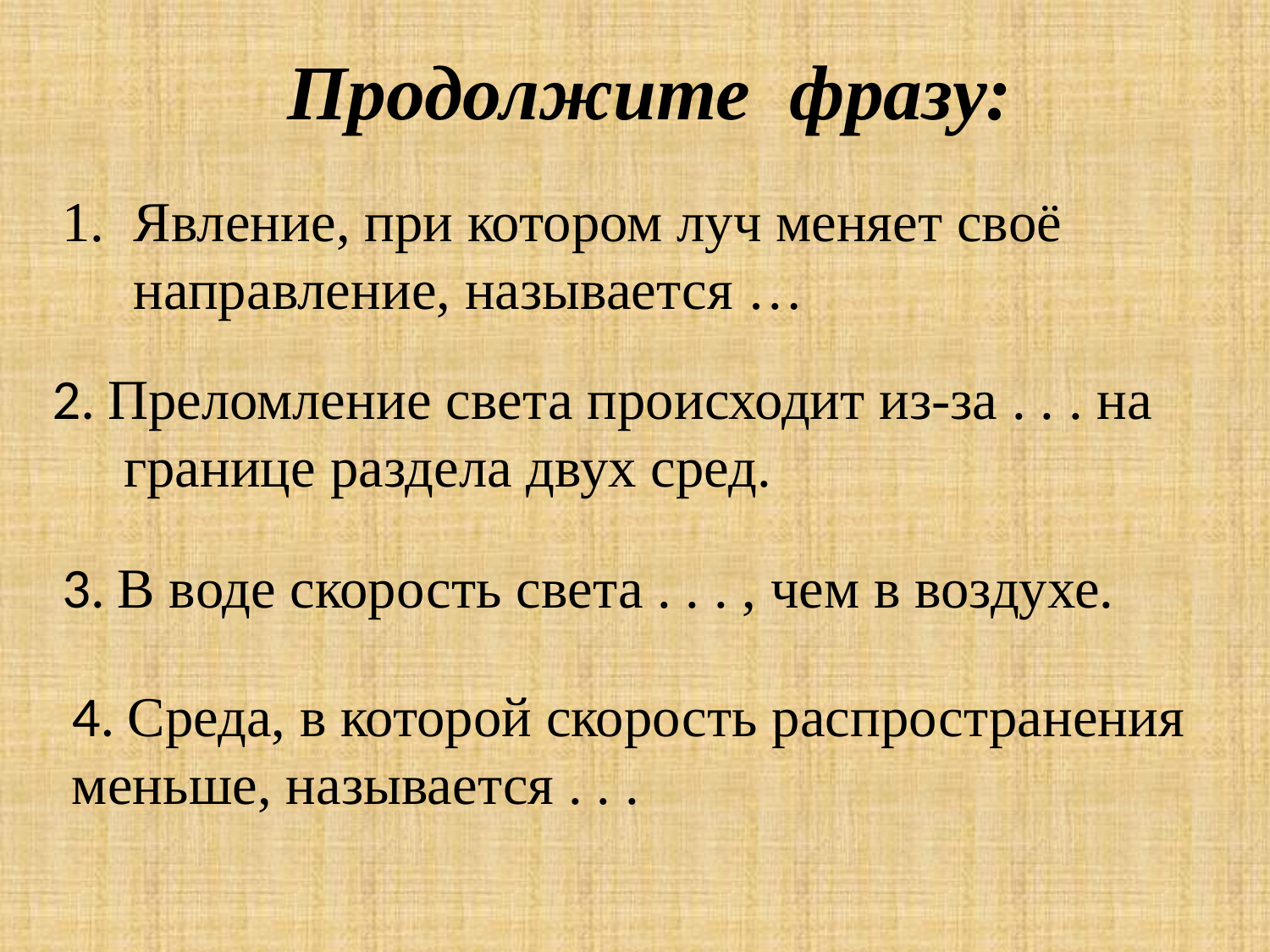

Продолжите  фразу:
Явление, при котором луч меняет своё направление, называется …

2. Преломление света происходит из-за . . . на границе раздела двух сред.
3. В воде скорость света . . . , чем в воздухе.
4. Среда, в которой скорость распространения меньше, называется . . .